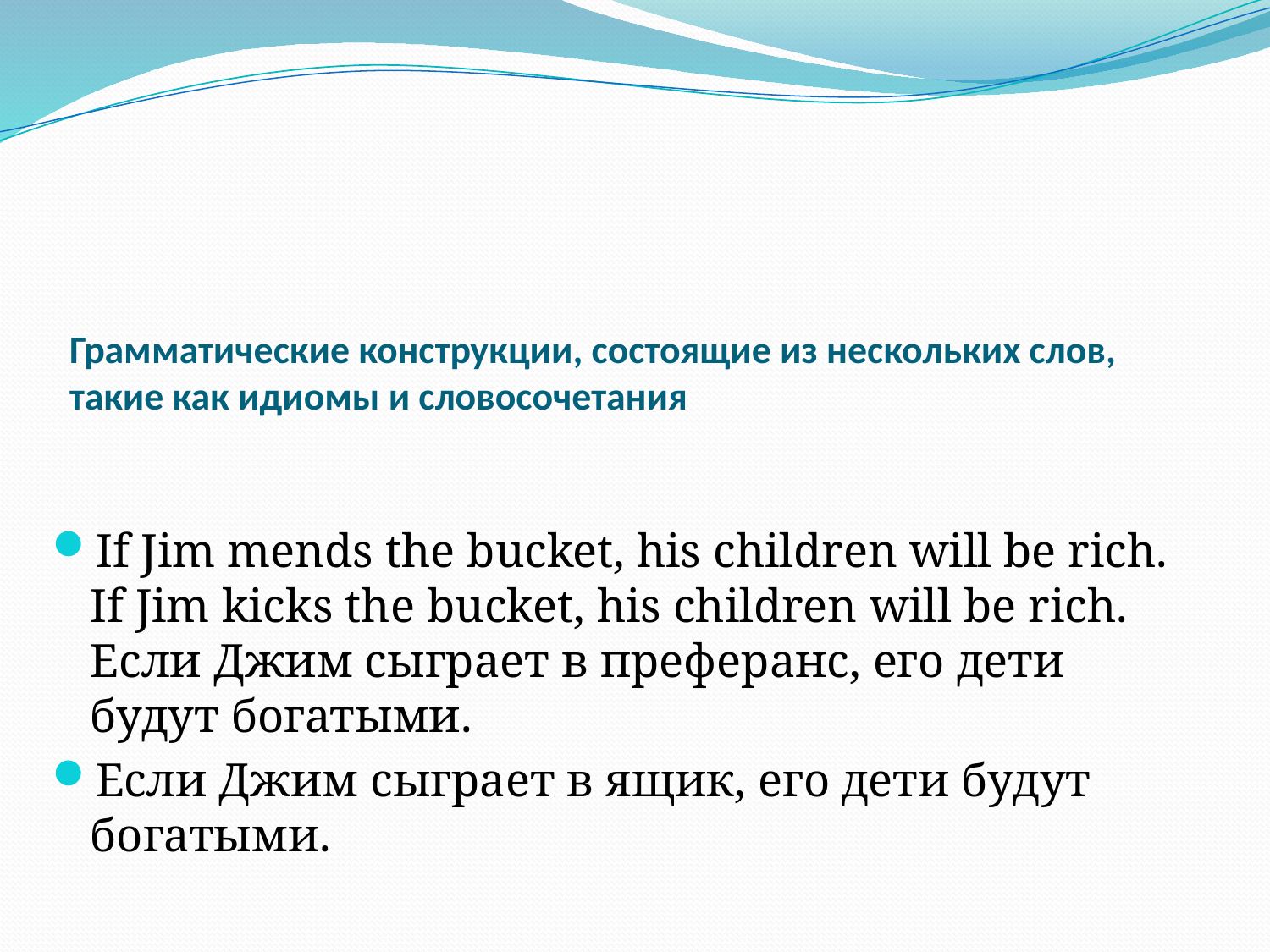

# Грамматические конструкции, состоящие из нескольких слов, такие как идиомы и словосочетания
If Jim mends the bucket, his children will be rich. If Jim kicks the bucket, his children will be rich. Если Джим сыграет в преферанс, его дети будут богатыми.
Если Джим сыграет в ящик, его дети будут богатыми.